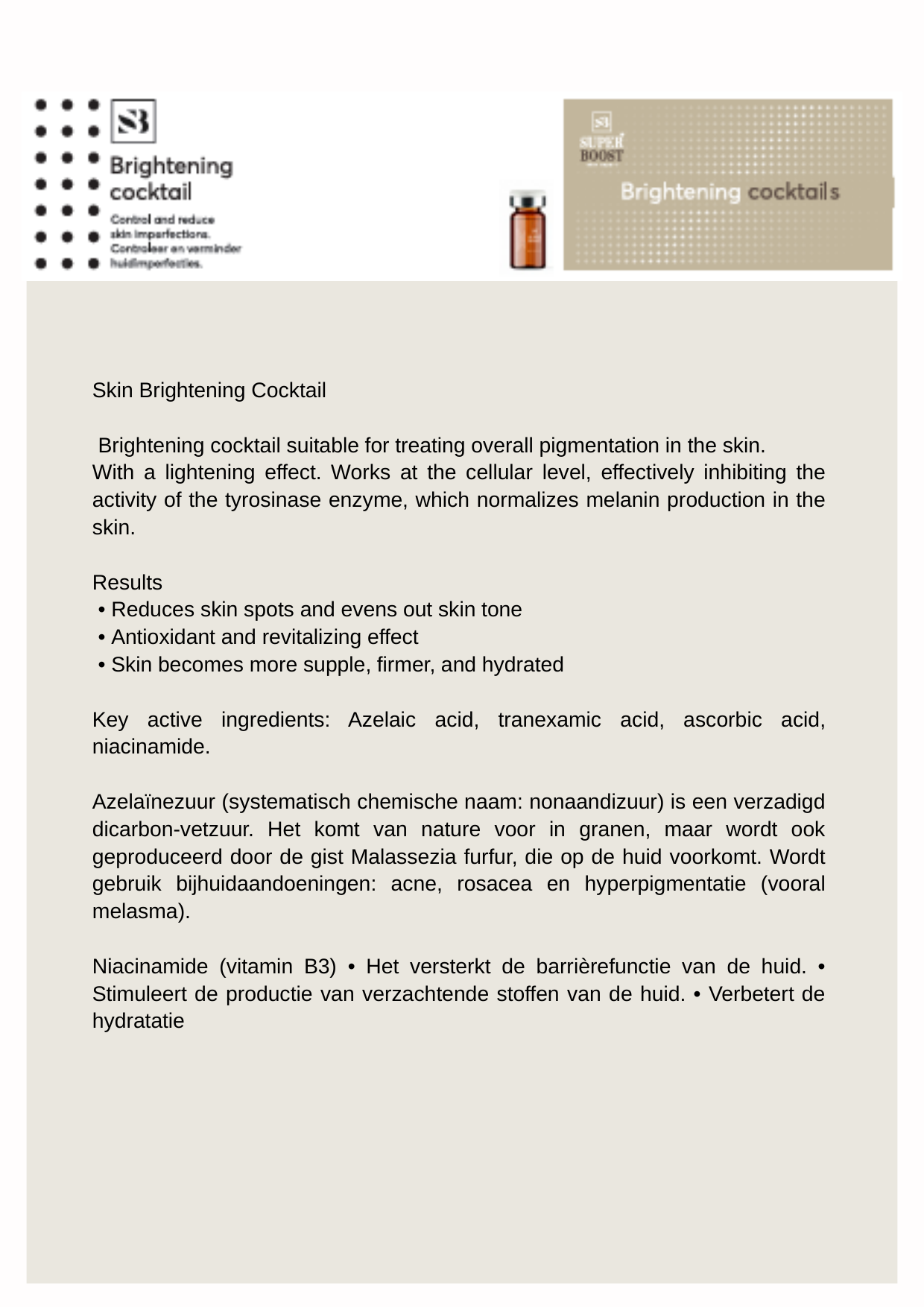

Skin Brightening Cocktail

 Brightening cocktail suitable for treating overall pigmentation in the skin.
With a lightening effect. Works at the cellular level, effectively inhibiting the activity of the tyrosinase enzyme, which normalizes melanin production in the skin.

Results
 • Reduces skin spots and evens out skin tone
 • Antioxidant and revitalizing effect
 • Skin becomes more supple, firmer, and hydrated

Key active ingredients: Azelaic acid, tranexamic acid, ascorbic acid, niacinamide.

Azelaïnezuur (systematisch chemische naam: nonaandizuur) is een verzadigd dicarbon-vetzuur. Het komt van nature voor in granen, maar wordt ook geproduceerd door de gist Malassezia furfur, die op de huid voorkomt. Wordt gebruik bijhuidaandoeningen: acne, rosacea en hyperpigmentatie (vooral melasma).

Niacinamide (vitamin B3) • Het versterkt de barrièrefunctie van de huid. • Stimuleert de productie van verzachtende stoffen van de huid. • Verbetert de hydratatie